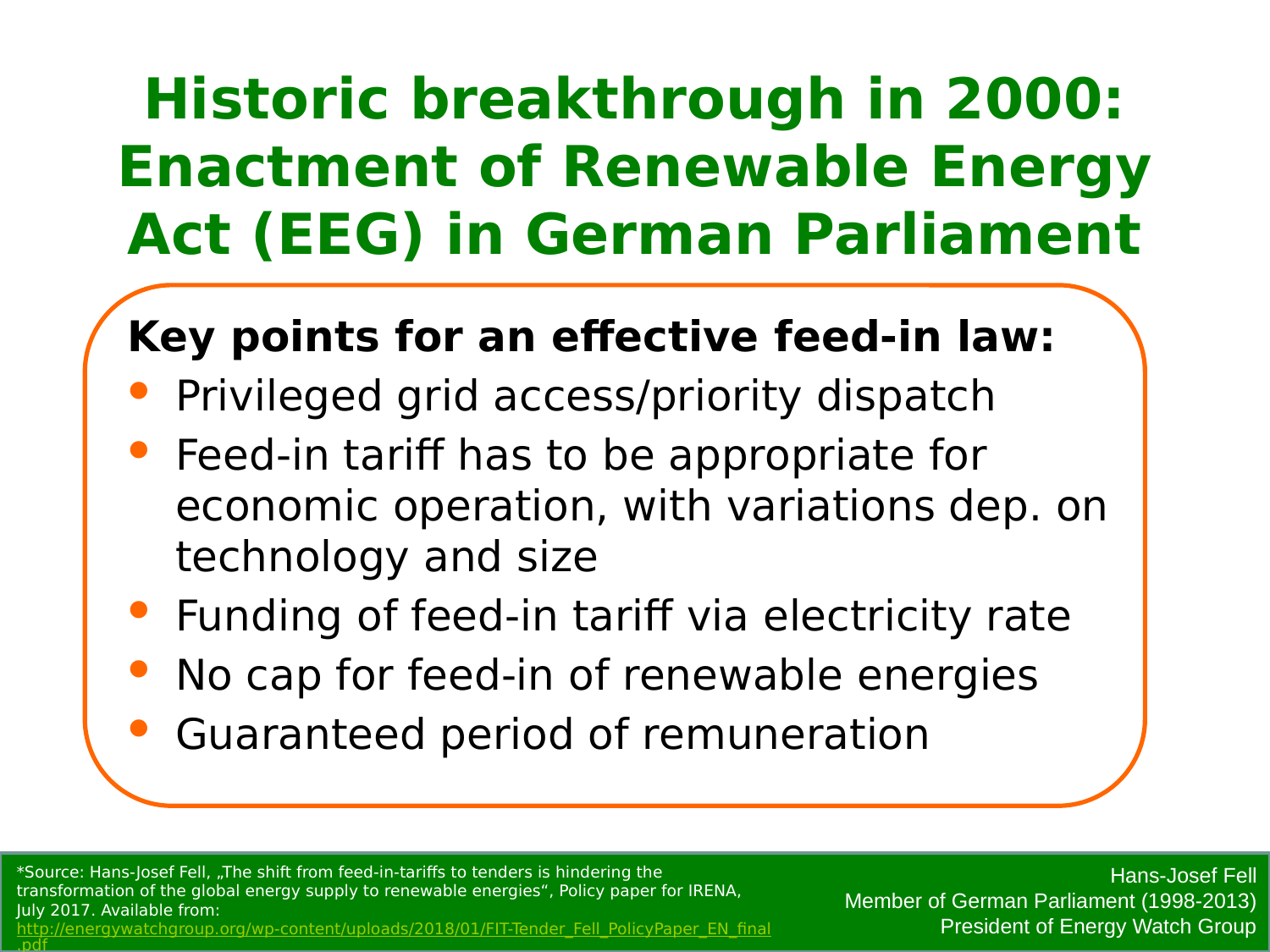

# Historic breakthrough in 2000: Enactment of Renewable Energy Act (EEG) in German Parliament

Key points for an effective feed-in law:
Privileged grid access/priority dispatch
Feed-in tariff has to be appropriate for economic operation, with variations dep. on technology and size
Funding of feed-in tariff via electricity rate
No cap for feed-in of renewable energies
Guaranteed period of remuneration
*Source: Hans-Josef Fell, „The shift from feed-in-tariffs to tenders is hindering the transformation of the global energy supply to renewable energies“, Policy paper for IRENA, July 2017. Available from: http://energywatchgroup.org/wp-content/uploads/2018/01/FIT-Tender_Fell_PolicyPaper_EN_final.pdf